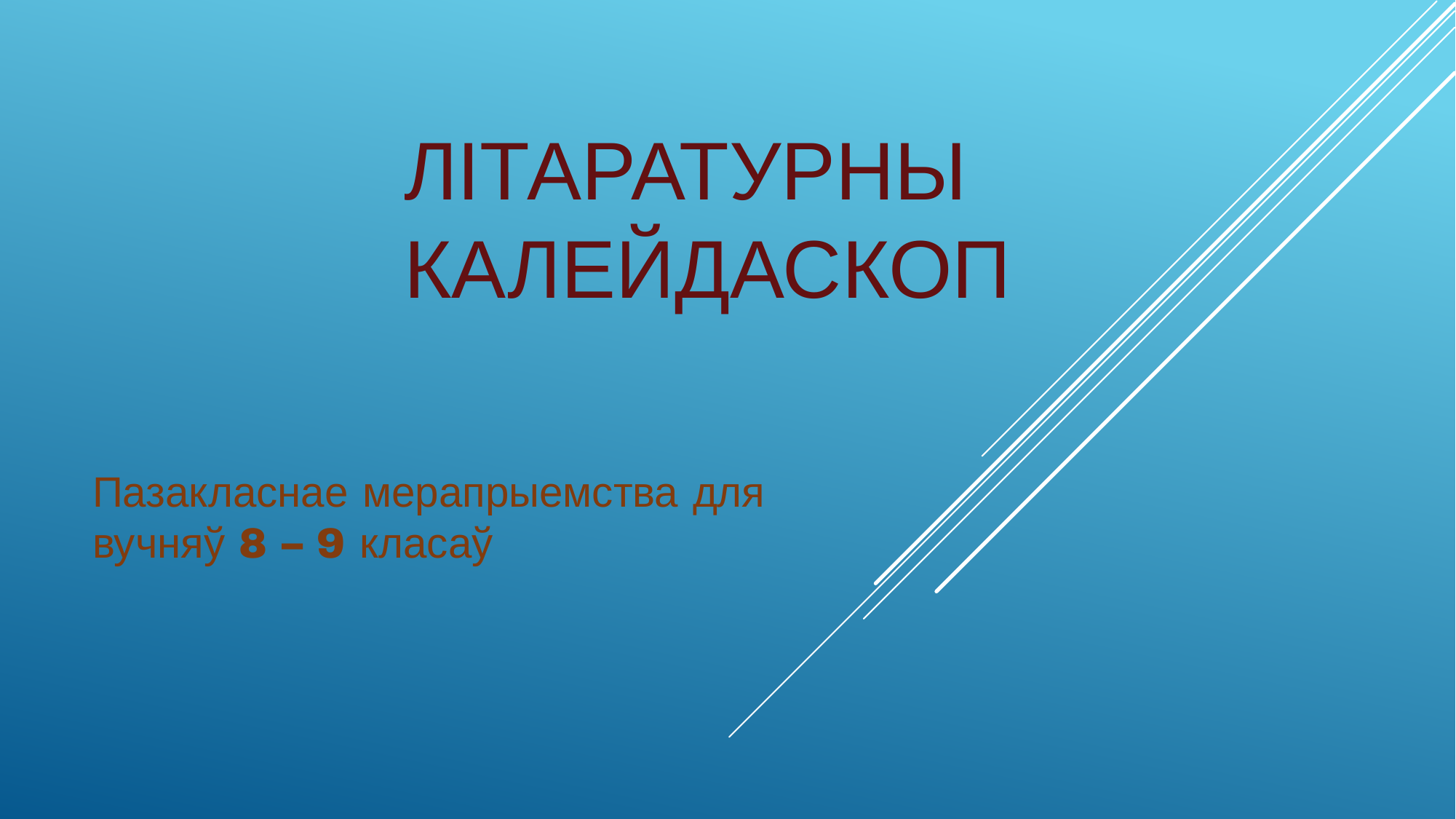

# Літаратурны калейдаскоп
Пазакласнае мерапрыемства для вучняў 8 – 9 класаў